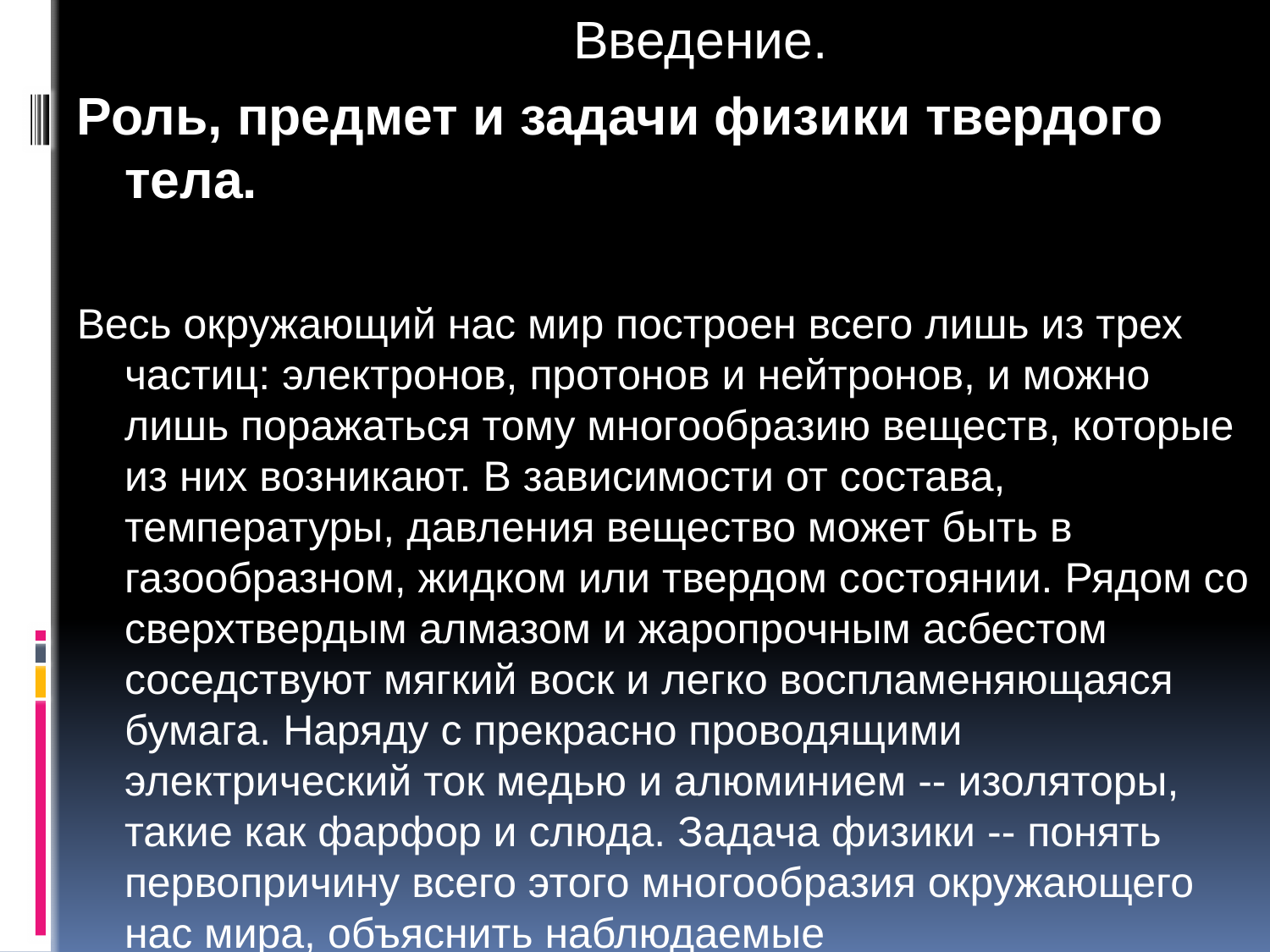

Введение.
Роль, предмет и задачи физики твердого тела.

Весь окружающий нас мир построен всего лишь из трех частиц: электронов, протонов и нейтронов, и можно лишь поражаться тому многообразию веществ, которые из них возникают. В зависимости от состава, температуры, давления вещество может быть в газообразном, жидком или твердом состоянии. Рядом со сверхтвердым алмазом и жаропрочным асбестом соседствуют мягкий воск и легко воспламеняющаяся бумага. Наряду с прекрасно проводящими электрический ток медью и алюминием -- изоляторы, такие как фарфор и слюда. Задача физики -- понять первопричину всего этого многообразия окружающего нас мира, объяснить наблюдаемые феноменологические закономерности и уметь предсказывать свойства новых веществ и соединений.